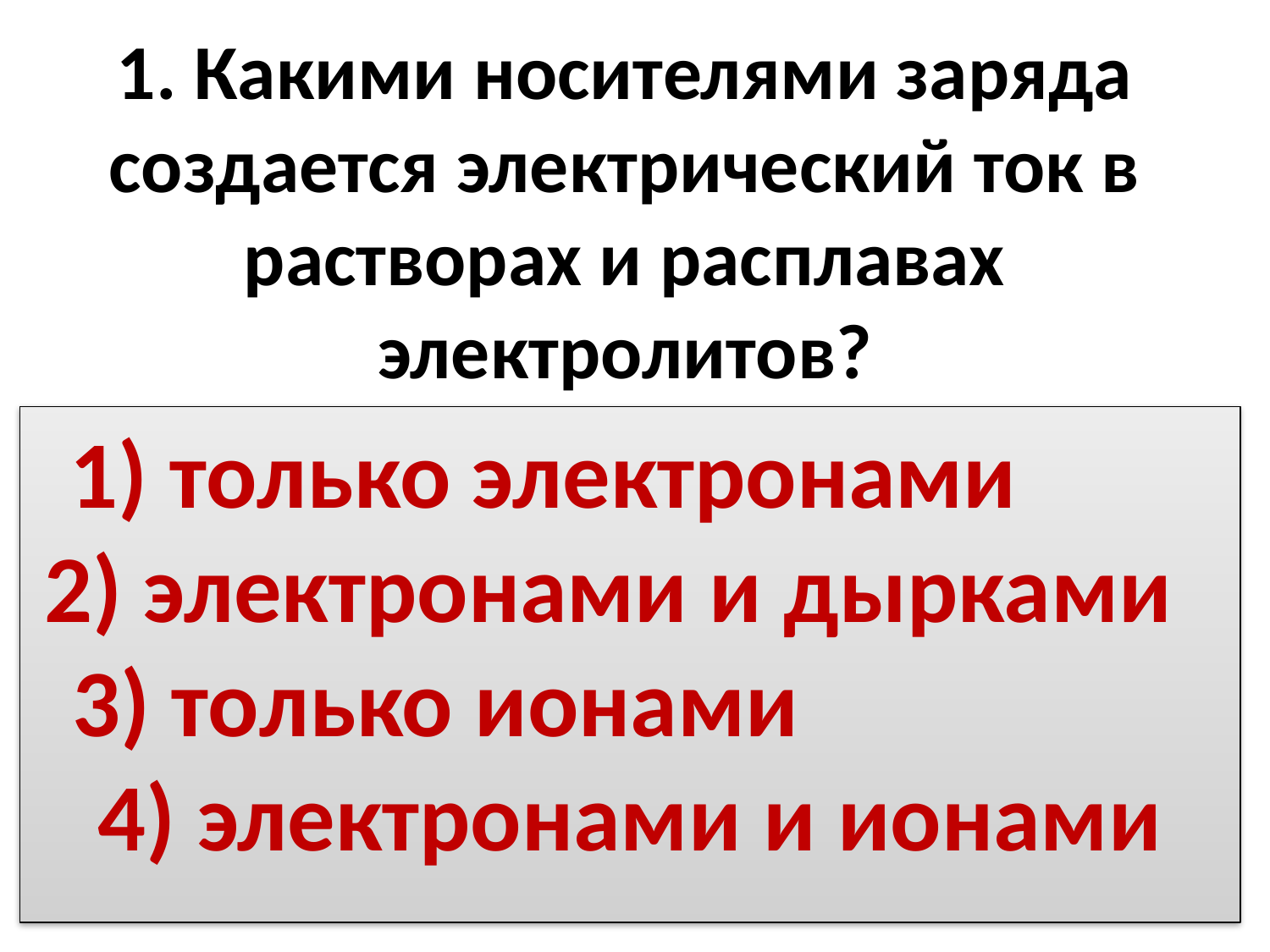

# 1. Какими носителями заряда создается электрический ток в растворах и расплавах электролитов?
1) только электронами         2) электронами и дырками   3) только ионами                   4) электронами и ионами